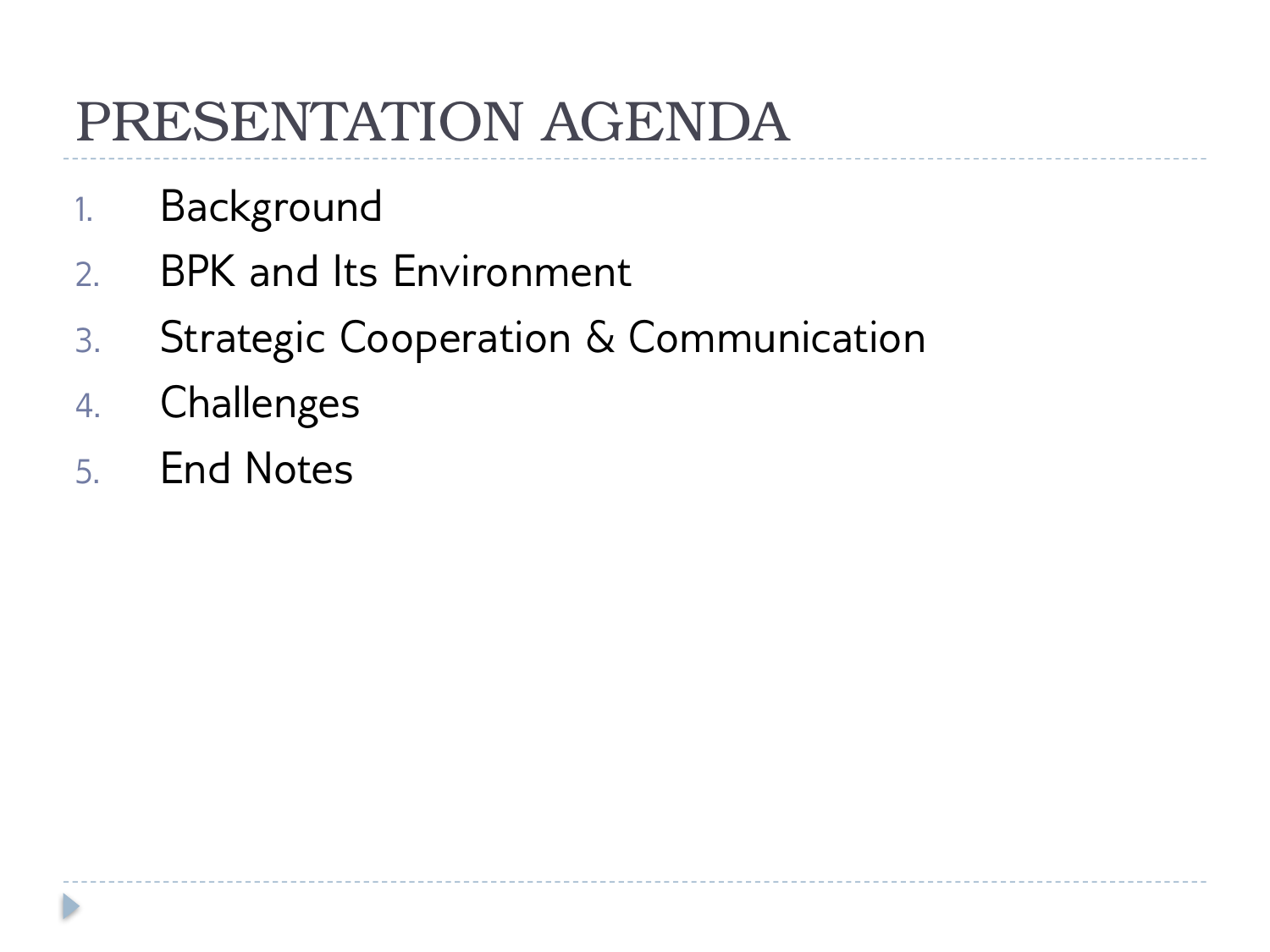

# PRESENTATION AGENDA
Background
BPK and Its Environment
Strategic Cooperation & Communication
Challenges
End Notes